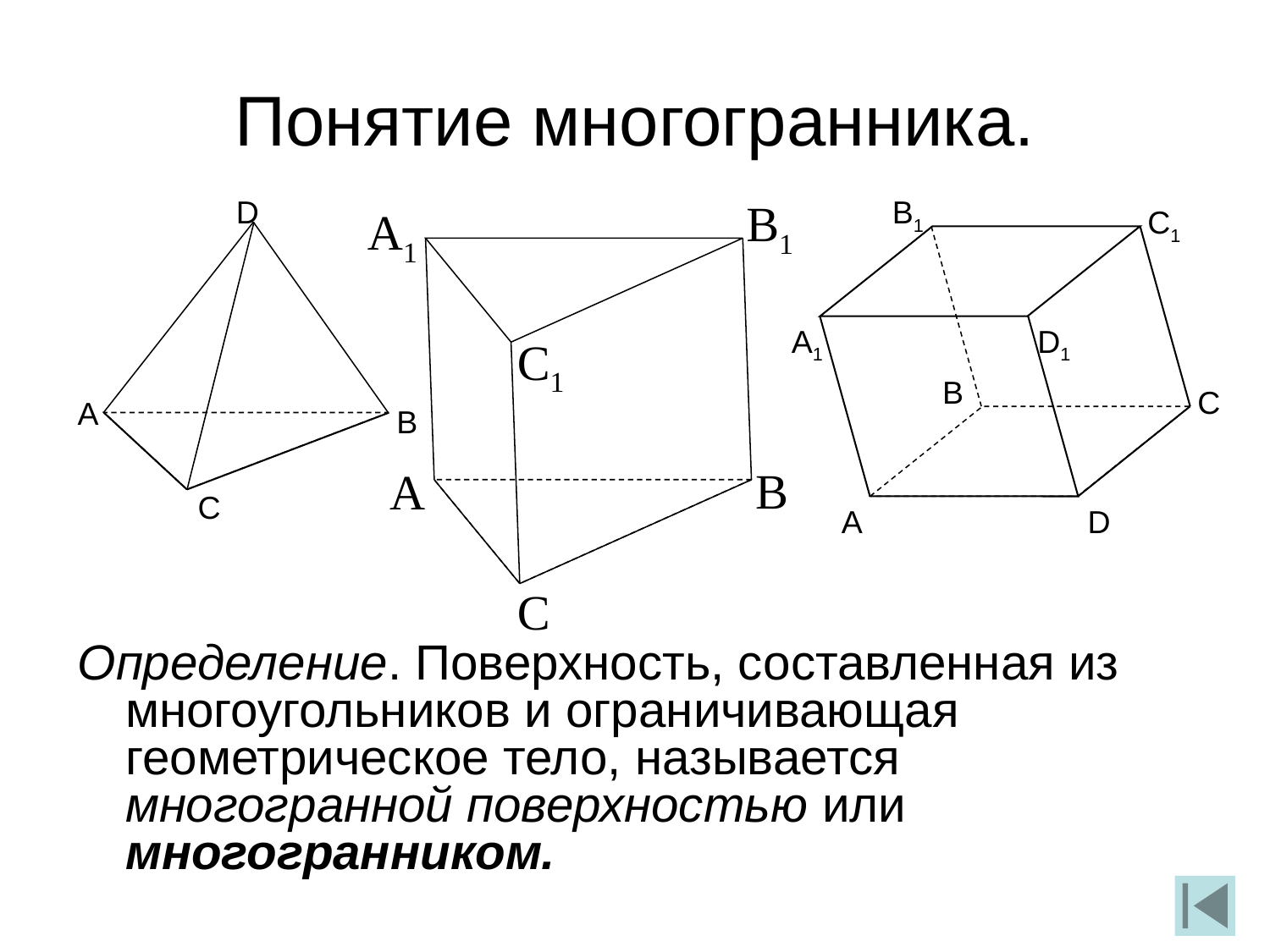

Понятие многогранника.
D
А
B

С
B1
А1

C1
В
А

С
B1
С1

А1
D1

B
С

А
D

Определение. Поверхность, составленная из многоугольников и ограничивающая геометрическое тело, называется многогранной поверхностью или многогранником.